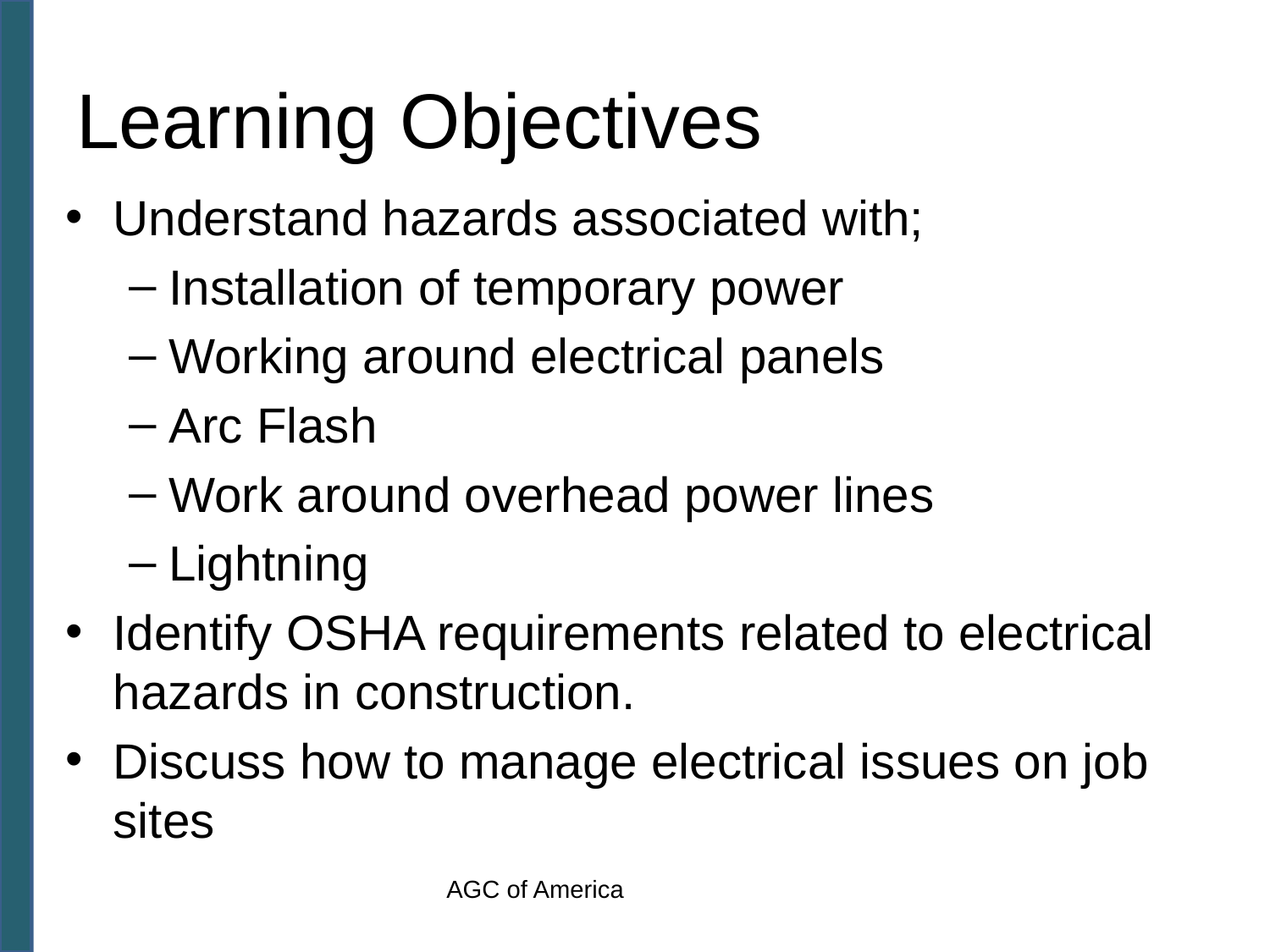

# Learning Objectives
Understand hazards associated with;
Installation of temporary power
Working around electrical panels
Arc Flash
Work around overhead power lines
Lightning
Identify OSHA requirements related to electrical hazards in construction.
Discuss how to manage electrical issues on job sites

AGC of America